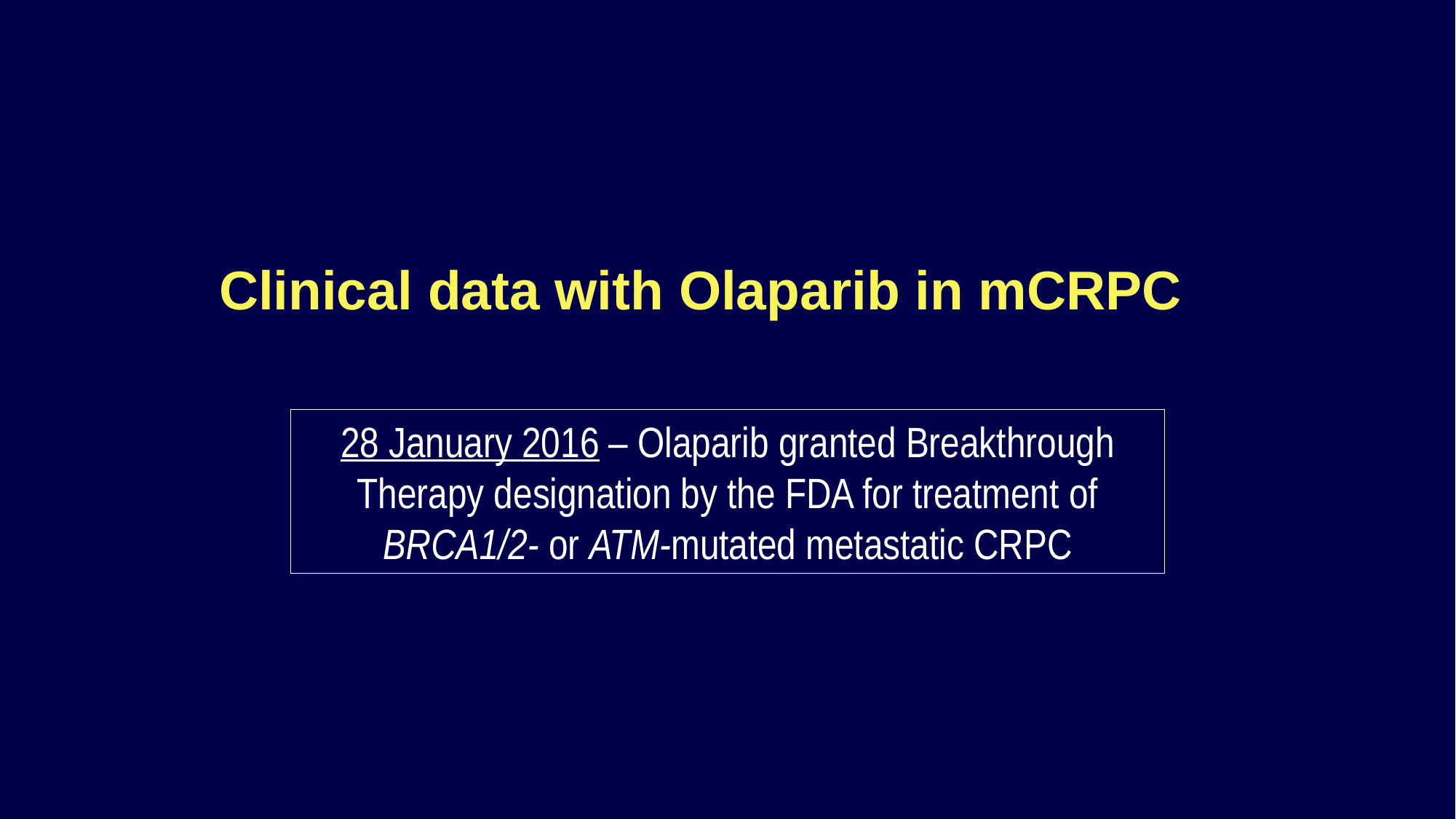

# Clinical data with Olaparib in mCRPC
28 January 2016 – Olaparib granted Breakthrough Therapy designation by the FDA for treatment of BRCA1/2- or ATM-mutated metastatic CRPC